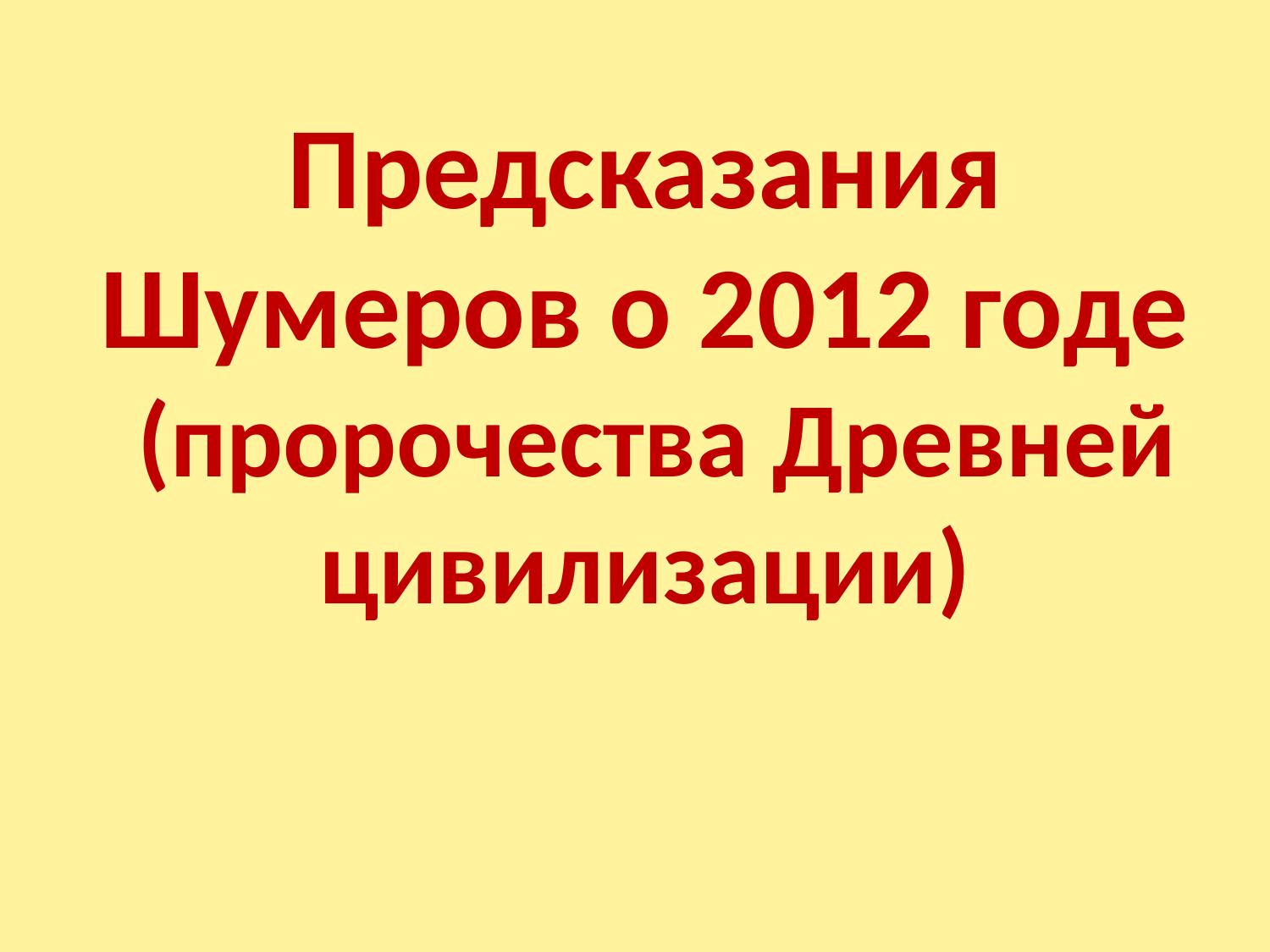

Предсказания Шумеров о 2012 годе
 (пророчества Древней цивилизации)